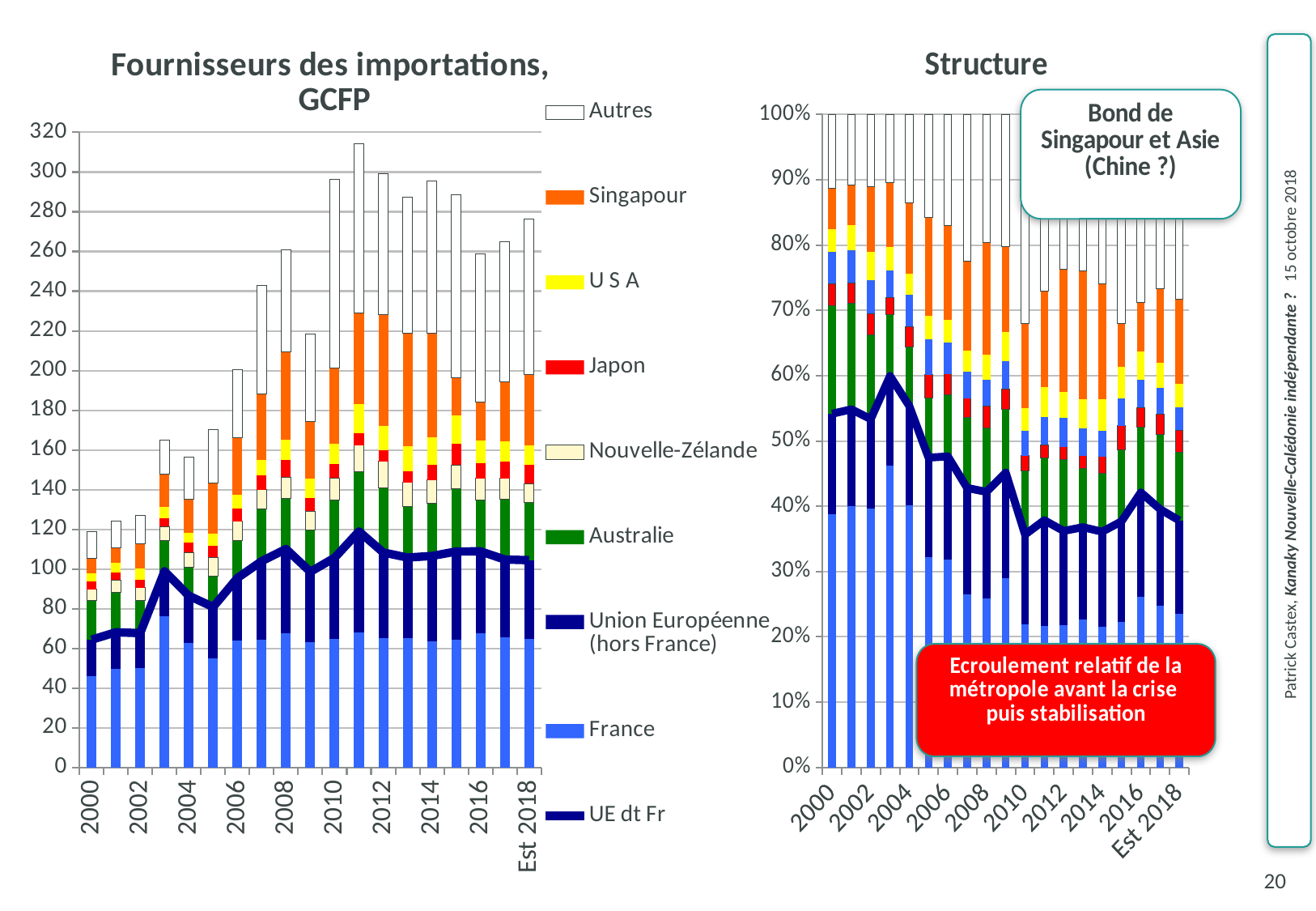

### Chart: Fournisseurs des importations,
GCFP

| Category | France | Union Européenne (hors France) | Australie | Nouvelle-Zélande | Japon | U S A | Singapour | Autres | UE dt Fr |
|---|---|---|---|---|---|---|---|---|---|
| 2000 | 46.13829659700001 | 18.235321223 | 19.674406071 | 5.790258700000001 | 3.962237844 | 4.153767135 | 7.4751885 | 13.409624979 | 64.37361782 |
| 2001 | 49.736823323 | 18.373947875 | 20.2337833 | 6.127546199999989 | 3.855255999999992 | 4.862924646999979 | 7.547560100000001 | 13.46233207 | 68.11077119799972 |
| 2002 | 50.293320319 | 17.414088848 | 16.3891901 | 6.446027 | 4.1506407 | 5.543812642000001 | 12.6648273 | 14.027064105 | 67.70740916699998 |
| 2003 | 76.12960932799984 | 22.736057454 | 15.55044473 | 6.923719899999996 | 4.244986199999991 | 5.869352000000001 | 16.308248 | 17.145248111 | 98.86566678199998 |
| 2004 | 62.776809125 | 23.748565212 | 14.2268697 | 7.660742903 | 4.81428769999999 | 4.942877239 | 17.0353342 | 21.150980106 | 86.52537433699965 |
| 2005  | 54.937347 | 25.9307749 | 15.6457123 | 9.398341699999998 | 5.9424493 | 6.072190399999998 | 25.5476776 | 26.9736504 | 80.8681219 |
| 2006 | 63.7972185 | 31.6751407 | 18.9683643 | 9.5062642 | 6.3907886 | 7.081195500000001 | 28.8419325 | 34.1744366 | 95.4723592 |
| 2007 | 64.2646282 | 39.7000847 | 26.1874581 | 9.711649 | 7.2562875 | 7.8759974 | 33.2183319 | 54.7483352 | 103.9647129 |
| 2008 | 67.60822289999986 | 42.4777766 | 25.6447396 | 10.4304177 | 8.6917962 | 10.1523147 | 44.58560180000001 | 51.3034654 | 110.0859995 |
| 2009 | 63.26753720000001 | 35.3251805 | 21.0934325 | 9.4063544 | 6.8261616 | 9.747781199999999 | 28.5413178 | 44.14742449999999 | 98.59271770000001 |
| 2010 | 64.9388927 | 40.7502727 | 28.9217756 | 11.3502651 | 6.793616099999999 | 10.2554592 | 38.3851543 | 94.96486539999997 | 105.6891654 |
| 2011 | 68.16271609999988 | 50.7972934 | 30.1832142 | 13.206861 | 6.2197136 | 14.3379809 | 46.2674882 | 85.13612180000001 | 118.9600095 |
| 2012 | 65.3578536 | 42.95706499999999 | 32.718613 | 13.1465281 | 5.7836532 | 12.0857859 | 56.0759386 | 71.02952019999998 | 108.3149186 |
| 2013 | 65.09493820000002 | 40.6690875 | 25.68536809999999 | 12.131412 | 5.714707 | 12.672056 | 56.718309 | 68.7850447 | 105.7640257 |
| 2014 | 63.6631347 | 42.9140531 | 26.571344 | 11.7612679 | 7.3969486 | 14.0627287 | 52.2384279 | 76.71098749999997 | 106.5771878 |
| 2015 | 64.4337191 | 44.3684578 | 31.5328479 | 12.0309064 | 10.7160897 | 14.1890468 | 18.9925343 | 92.46680539999998 | 108.8021769 |
| 2016 | 67.6023637 | 41.3067708 | 25.797025 | 10.9032725 | 7.7486433 | 11.4546613 | 19.2113626 | 74.5660496 | 108.9091345 |
| 2017 | 65.73978699999998 | 39.049073 | 30.2208754 | 10.6785443 | 8.4900739 | 10.152806 | 29.89162289999998 | 70.7935784 | 104.78886 |
| Est 2018 | 64.9614336757832 | 39.4782959121275 | 29.027919142273 | 9.632529707862869 | 9.278329888957881 | 9.774967970983749 | 35.77137421917893 | 78.32723965747837 | 104.4397295879107 |

### Chart: Structure

| Category | France | Union Européenne (hors France) | Australie | Japon | Nouvelle-Zélande | U S A | Singapour | Autres | UE dt Fr |
|---|---|---|---|---|---|---|---|---|---|
| 2000 | 0.388241716654994 | 0.153445465861284 | 0.165554989034188 | 0.0333411967023066 | 0.048723514810269 | 0.0349528656673977 | 0.0629017590508179 | 0.112838492218743 | 0.541687182516278 |
| 2001 | 0.400456955215068 | 0.147938182008908 | 0.162912681418729 | 0.0310406651689129 | 0.0493360518474635 | 0.0391539279646231 | 0.0607693200934897 | 0.108392216282807 | 0.548395137223976 |
| 2002 | 0.396232002175868 | 0.137195541009146 | 0.12912095614635 | 0.0327004990810348 | 0.0507845210475158 | 0.0436764955841998 | 0.0997788542586002 | 0.110511130697285 | 0.533427543185015 |
| 2003 | 0.461649911750476 | 0.137871440689667 | 0.0942978888326545 | 0.025741594130199 | 0.0419854339071779 | 0.0355917475046849 | 0.0988932074715885 | 0.103968775713552 | 0.599521352440143 |
| 2004 | 0.401498004250895 | 0.151887323827726 | 0.0909899670101706 | 0.0307904611652182 | 0.0489953699384319 | 0.0316128738363249 | 0.10895190084332 | 0.135274099127914 | 0.553385328078621 |
| 2005  | 0.322311207618221 | 0.152132926486153 | 0.0917916262949548 | 0.0348636786209034 | 0.0551390088592317 | 0.0356248549954873 | 0.14988533791224 | 0.158251359212809 | 0.474444134104374 |
| 2006 | 0.318293262124015 | 0.158031715154481 | 0.0946358272689225 | 0.0318845397787831 | 0.0474280840759655 | 0.0353290765401143 | 0.14389644246615 | 0.170501052591569 | 0.476324977278495 |
| 2007 | 0.264504012985166 | 0.163399867285018 | 0.10778382994412 | 0.0298658409280908 | 0.0399717574838996 | 0.0324164781919758 | 0.136721900341177 | 0.225336312840553 | 0.427903880270184 |
| 2008 | 0.259140248966747 | 0.162816017512537 | 0.098295501931192 | 0.0333153887888426 | 0.0399794717811636 | 0.0389135114945725 | 0.170895246986062 | 0.196644612538883 | 0.421956266479284 |
| 2009 | 0.289745974377453 | 0.161778524927819 | 0.0966014708831992 | 0.031261732818801 | 0.0430782268693658 | 0.0446418572116035 | 0.130710508136826 | 0.202181704774933 | 0.451524499305271 |
| 2010 | 0.219121429081312 | 0.13750246760024 | 0.0975899116469078 | 0.022923502489315 | 0.0382988715353279 | 0.0346046996238525 | 0.129521916928569 | 0.320437201094475 | 0.356623896681552 |
| 2011 | 0.216863653186386 | 0.161614548964616 | 0.0960296547854143 | 0.0197883812477515 | 0.0420183978493898 | 0.0456171217228039 | 0.147202709764231 | 0.270865532479407 | 0.378478202151002 |
| 2012 | 0.218474913885231 | 0.143594695353295 | 0.109370117956554 | 0.0193333022003042 | 0.0439455465002797 | 0.0403997513427803 | 0.187447799795379 | 0.237433872966175 | 0.362069609238527 |
| 2013 | 0.226440078300441 | 0.14147200400764 | 0.0893494475080344 | 0.0198792523094227 | 0.0422004837724066 | 0.0440811748534323 | 0.19730102963718 | 0.239276529611443 | 0.367912082308081 |
| 2014 | 0.215574202458305 | 0.145314282981511 | 0.0899750902627996 | 0.0250473260951455 | 0.0398256535652644 | 0.0476187912859719 | 0.176888202022797 | 0.259756451328205 | 0.360888485439816 |
| 2015 | 0.223162221396152 | 0.153667423530259 | 0.109212078436599 | 0.037114517298326 | 0.0416683040360646 | 0.0491428905177377 | 0.0657794739079497 | 0.320253090876912 | 0.376829644926411 |
| 2016 | 0.261426678524731 | 0.159738377473721 | 0.0997602774881887 | 0.0299649593612052 | 0.0421642995705643 | 0.0442965880686325 | 0.074292708709714 | 0.288356110803243 | 0.421165055998452 |
| 2017 | 0.248059352927293 | 0.147345895428451 | 0.114033998872256 | 0.032036036836245 | 0.0402939058695678 | 0.0383101102344055 | 0.112791613312052 | 0.26712908651973 | 0.395405248355744 |
| Est 2018 | 0.235152731820834 | 0.142906777238027 | 0.105077645291015 | 0.0335864604068414 | 0.0348686219958489 | 0.0353842317167774 | 0.129488157706117 | 0.283535373824539 | 0.378059509058861 |